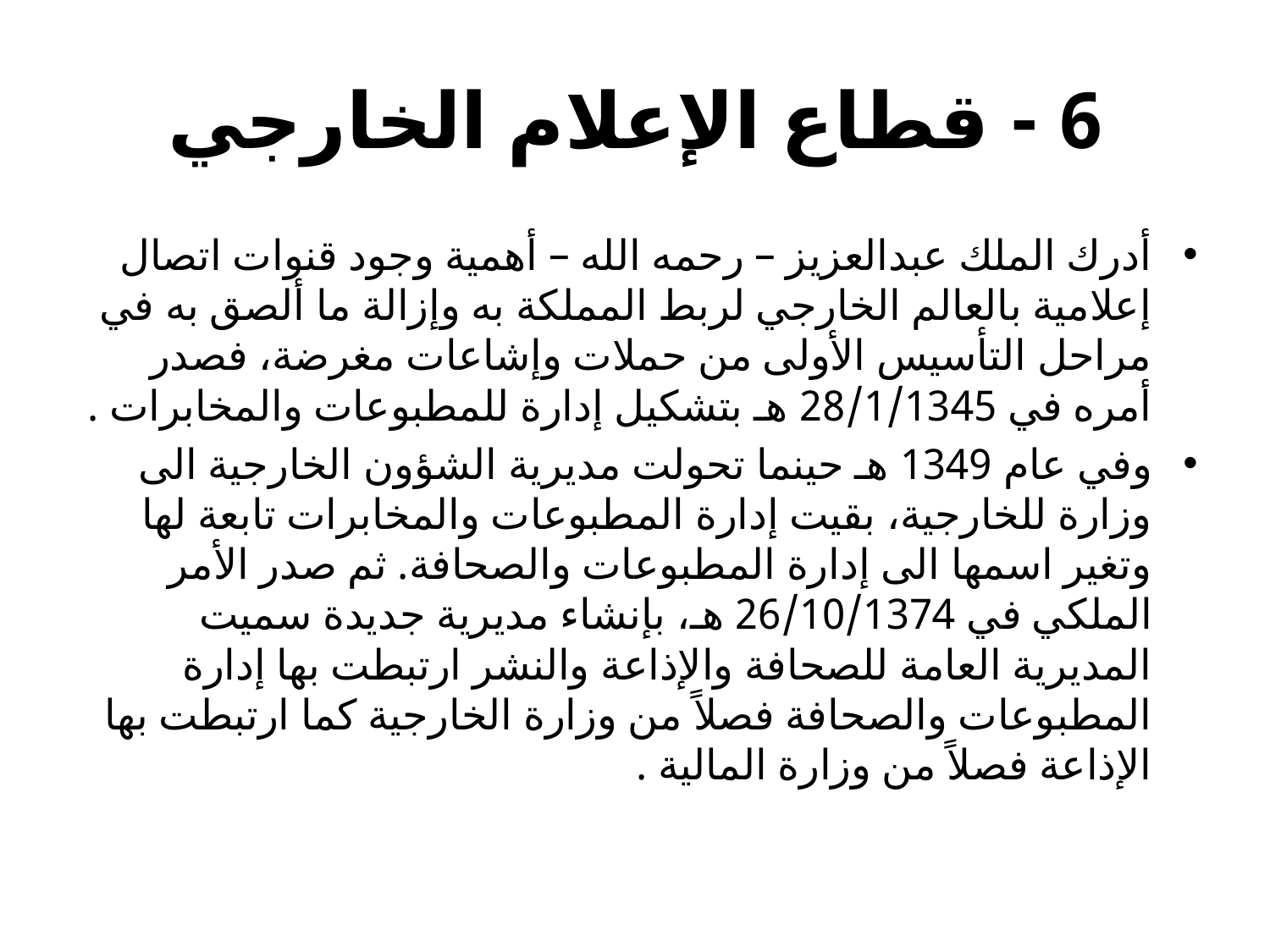

# 6 - قطاع الإعلام الخارجي
أدرك الملك عبدالعزيز – رحمه الله – أهمية وجود قنوات اتصال إعلامية بالعالم الخارجي لربط المملكة به وإزالة ما ألصق به في مراحل التأسيس الأولى من حملات وإشاعات مغرضة، فصدر أمره في 28/1/1345 هـ بتشكيل إدارة للمطبوعات والمخابرات .
وفي عام 1349 هـ حينما تحولت مديرية الشؤون الخارجية الى وزارة للخارجية، بقيت إدارة المطبوعات والمخابرات تابعة لها وتغير اسمها الى إدارة المطبوعات والصحافة. ثم صدر الأمر الملكي في 26/10/1374 هـ، بإنشاء مديرية جديدة سميت المديرية العامة للصحافة والإذاعة والنشر ارتبطت بها إدارة المطبوعات والصحافة فصلاً من وزارة الخارجية كما ارتبطت بها الإذاعة فصلاً من وزارة المالية .